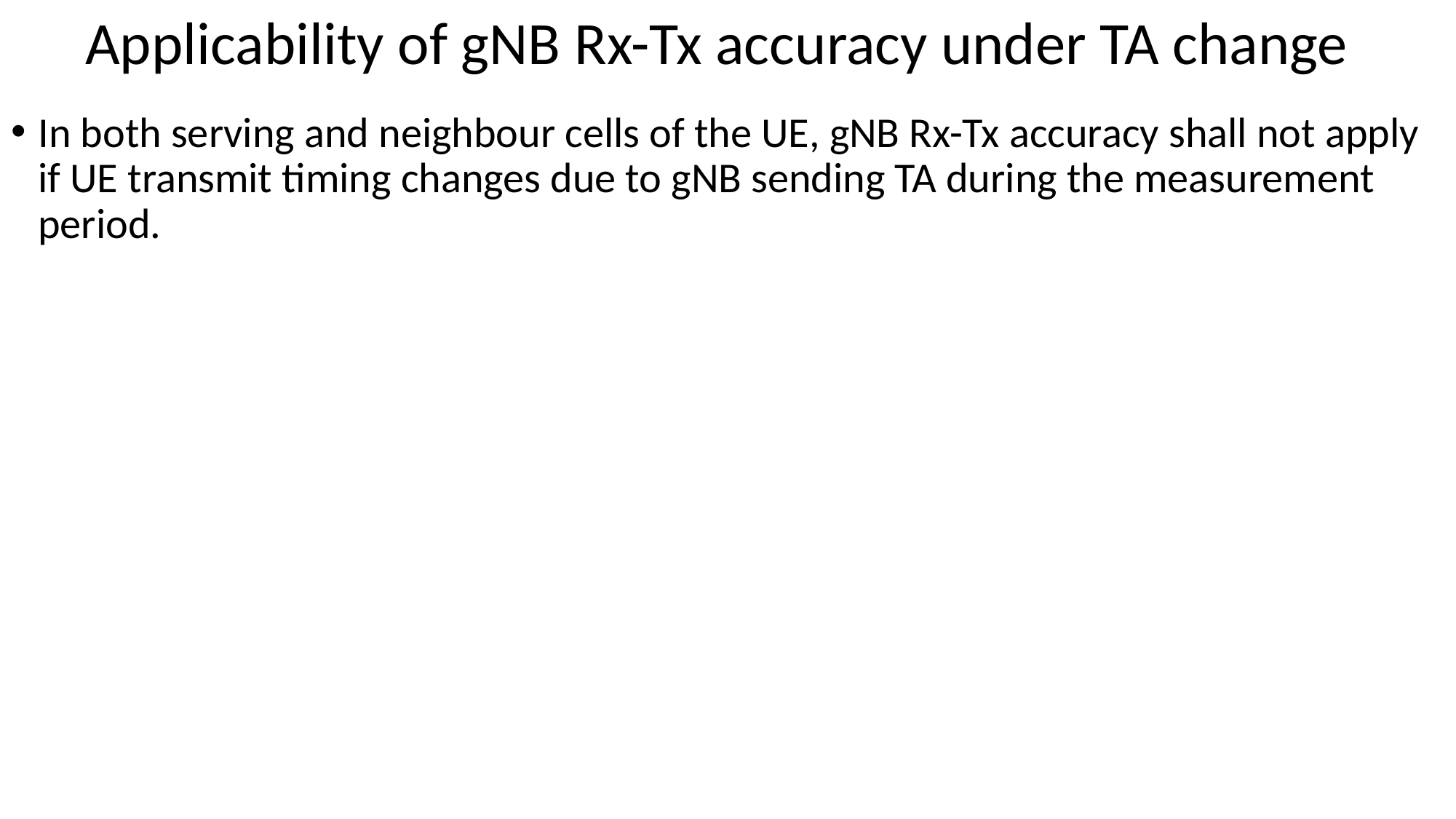

# Applicability of gNB Rx-Tx accuracy under TA change
In both serving and neighbour cells of the UE, gNB Rx-Tx accuracy shall not apply if UE transmit timing changes due to gNB sending TA during the measurement period.